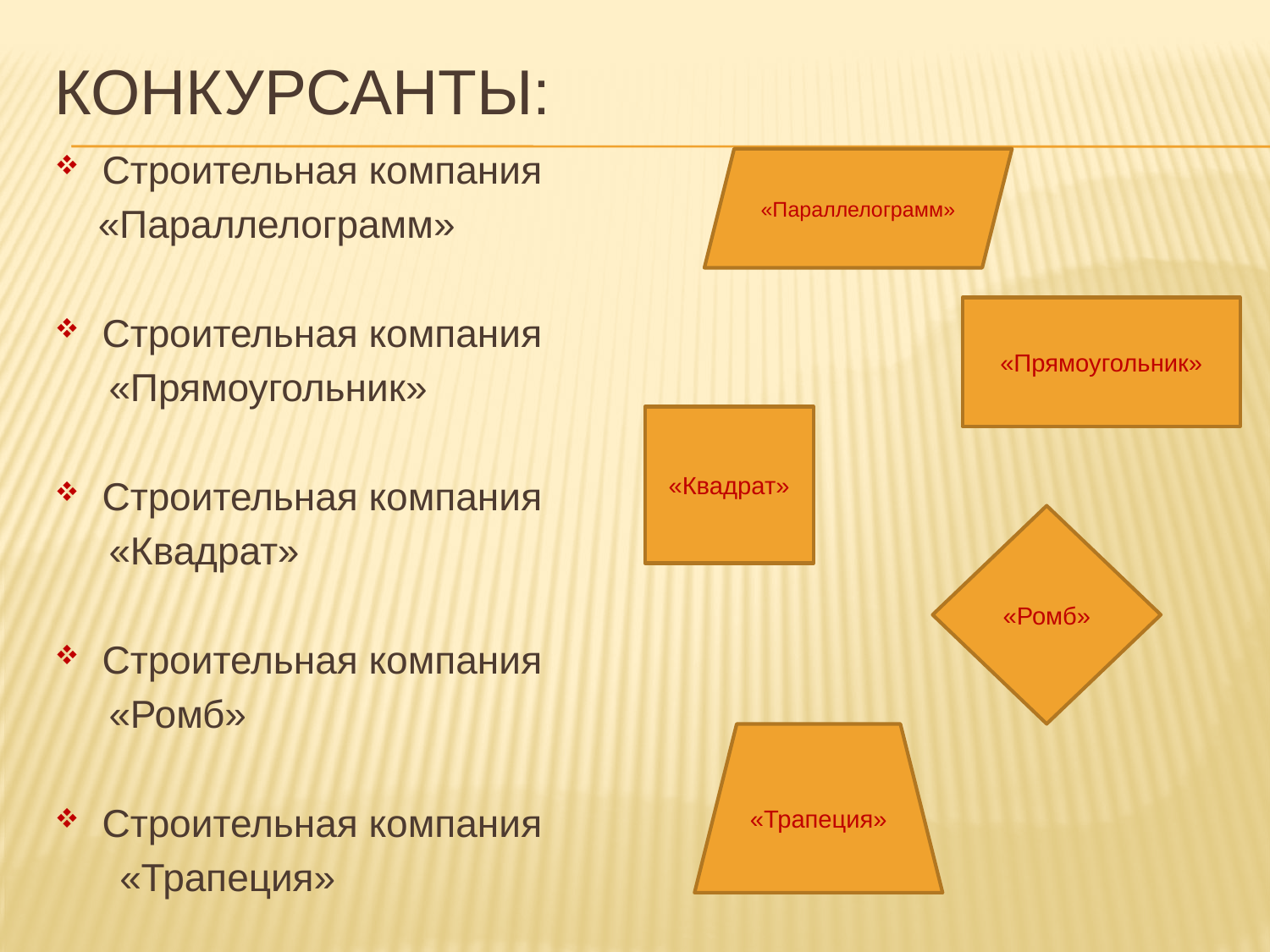

# Конкурсанты:
Строительная компания
    «Параллелограмм»

Строительная компания
     «Прямоугольник»

Строительная компания
     «Квадрат»

Строительная компания
     «Ромб»

Строительная компания
      «Трапеция»

«Параллелограмм»
«Прямоугольник»
«Квадрат»
«Ромб»
«Трапеция»